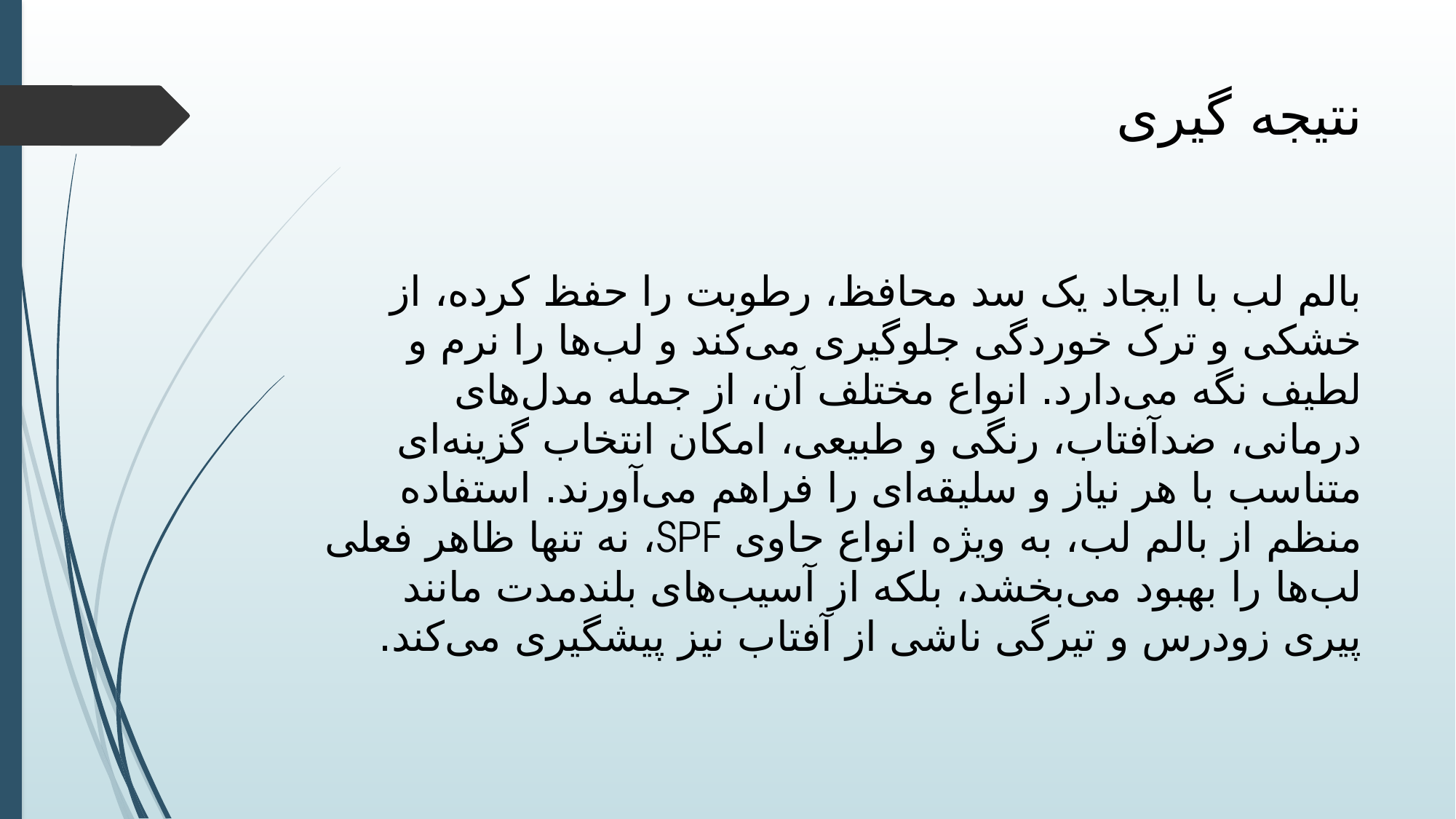

# نتیجه گیری
بالم لب با ایجاد یک سد محافظ، رطوبت را حفظ کرده، از خشکی و ترک خوردگی جلوگیری می‌کند و لب‌ها را نرم و لطیف نگه می‌دارد. انواع مختلف آن، از جمله مدل‌های درمانی، ضدآفتاب، رنگی و طبیعی، امکان انتخاب گزینه‌ای متناسب با هر نیاز و سلیقه‌ای را فراهم می‌آورند. استفاده منظم از بالم لب، به ویژه انواع حاوی SPF، نه تنها ظاهر فعلی لب‌ها را بهبود می‌بخشد، بلکه از آسیب‌های بلندمدت مانند پیری زودرس و تیرگی ناشی از آفتاب نیز پیشگیری می‌کند.